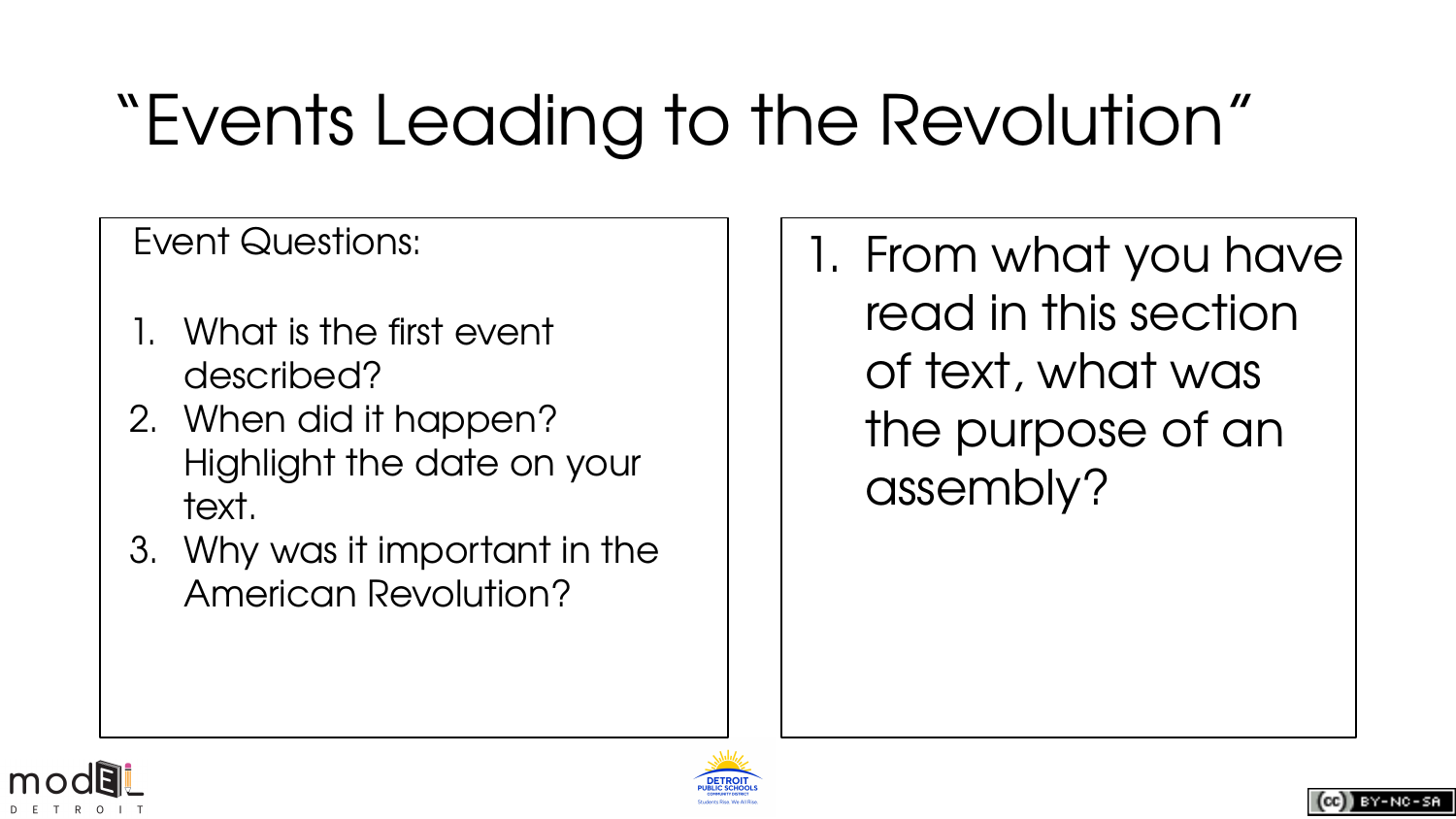

# “Events Leading to the Revolution”
Event Questions:

What is the first event described?
When did it happen? Highlight the date on your text.
Why was it important in the American Revolution?

From what you have read in this section of text, what was the purpose of an assembly?